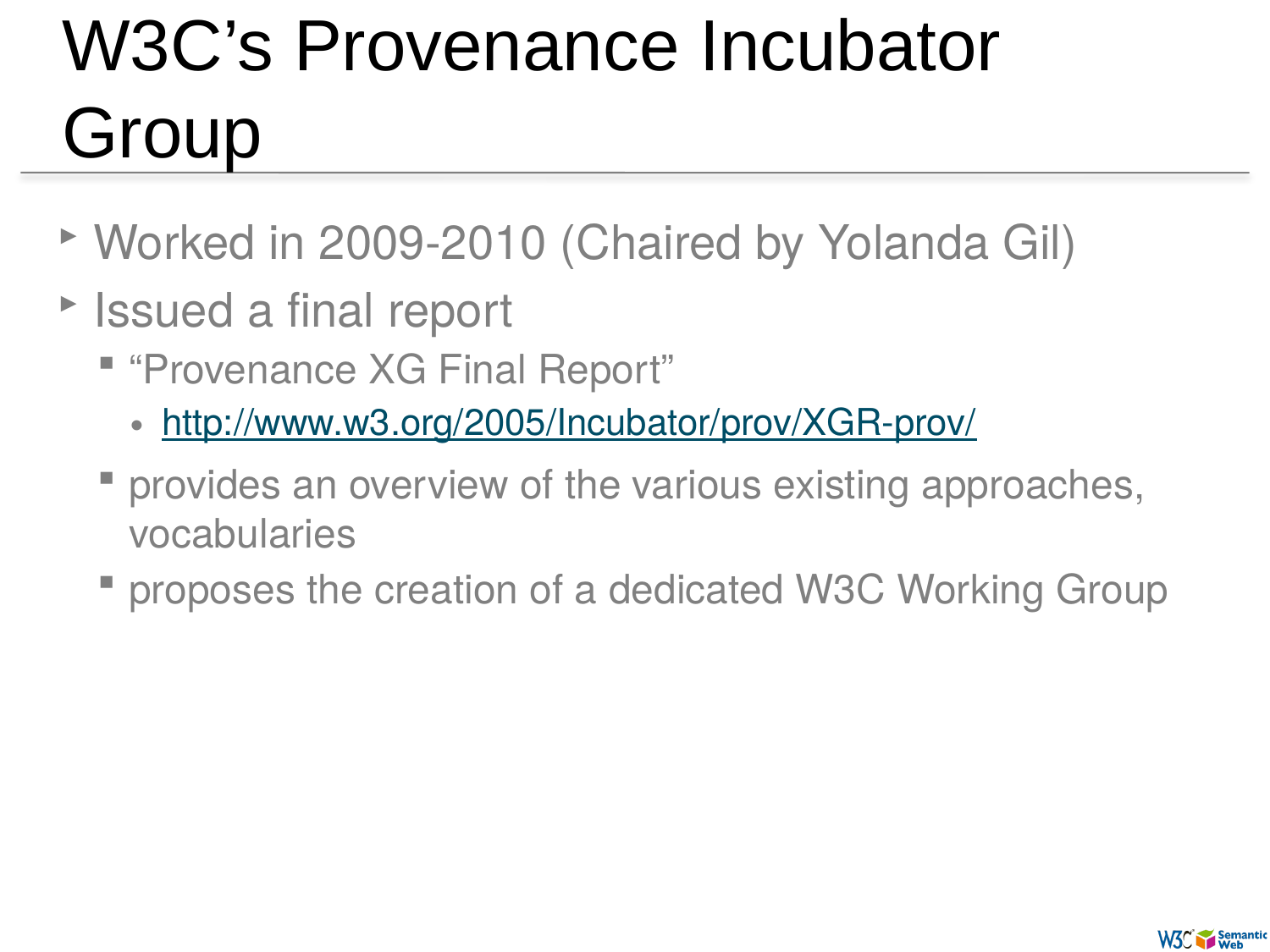

# W3C’s Provenance Incubator Group
Worked in 2009-2010 (Chaired by Yolanda Gil)
Issued a final report
“Provenance XG Final Report”
http://www.w3.org/2005/Incubator/prov/XGR-prov/
provides an overview of the various existing approaches, vocabularies
proposes the creation of a dedicated W3C Working Group